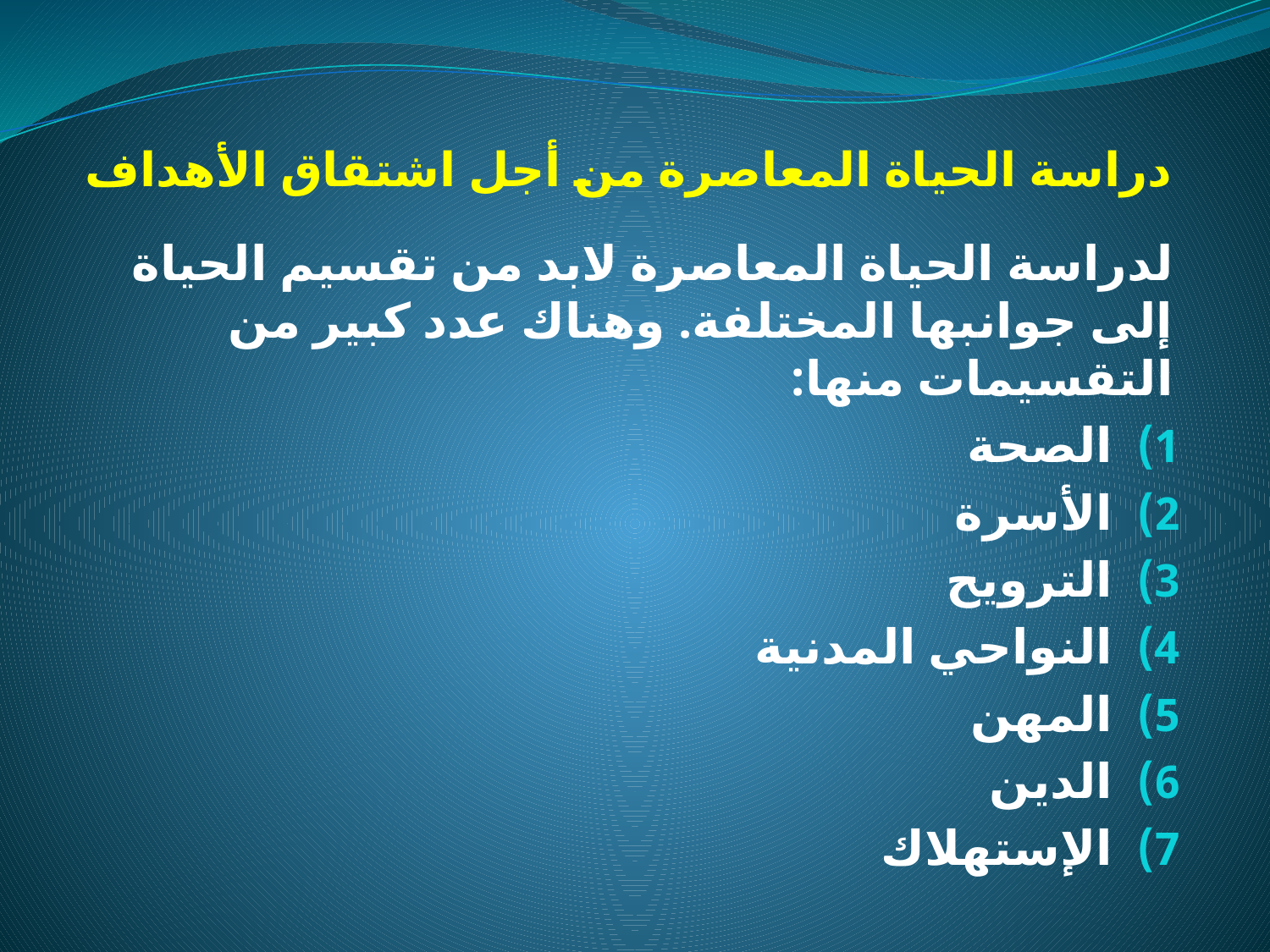

# دراسة الحياة المعاصرة من أجل اشتقاق الأهداف
لدراسة الحياة المعاصرة لابد من تقسيم الحياة إلى جوانبها المختلفة. وهناك عدد كبير من التقسيمات منها:
الصحة
الأسرة
الترويح
النواحي المدنية
المهن
الدين
الإستهلاك